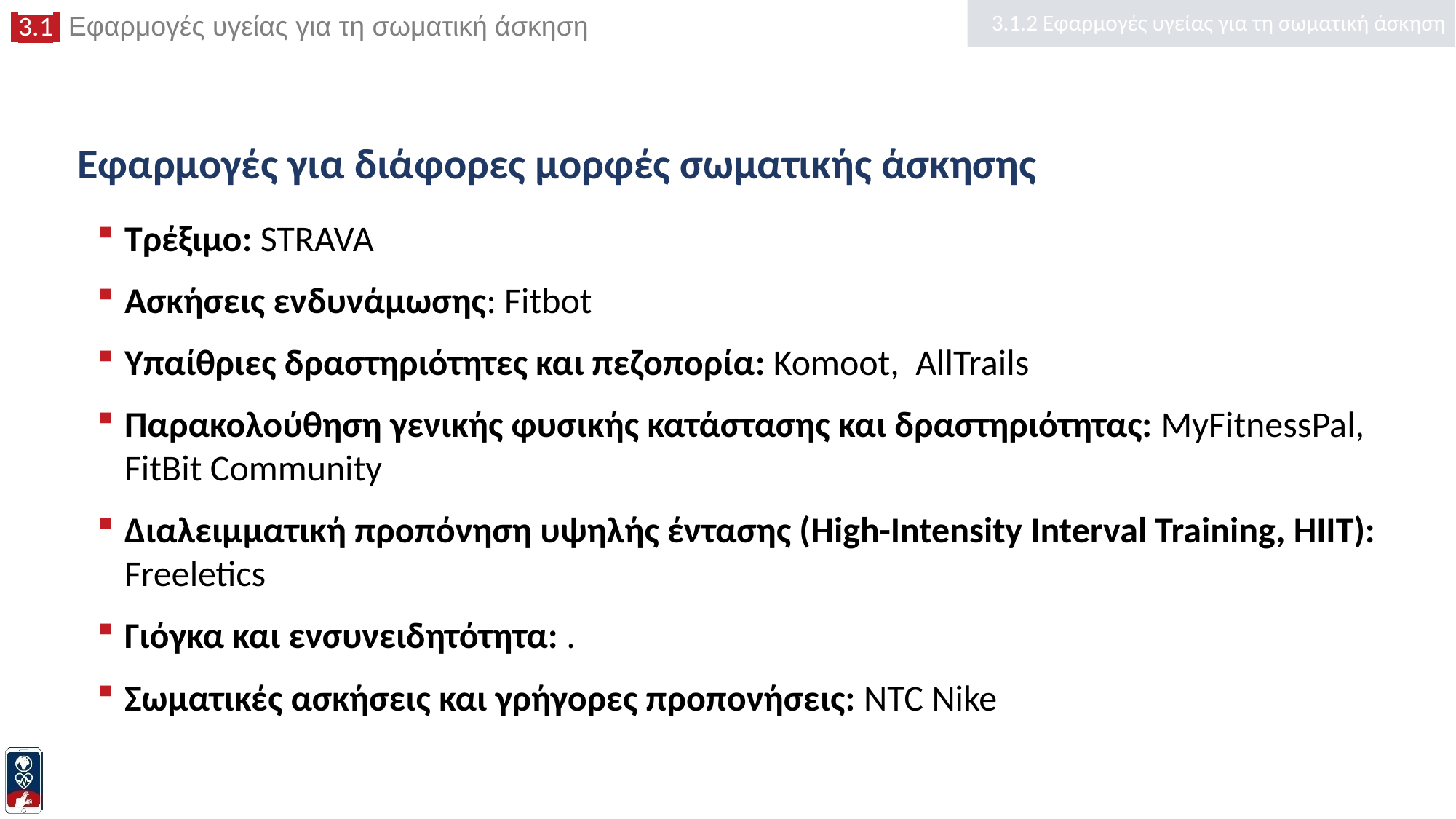

3.1.2 Εφαρμογές υγείας για τη σωματική άσκηση
# Εφαρμογές για διάφορες μορφές σωματικής άσκησης
Τρέξιμο: STRAVA
Ασκήσεις ενδυνάμωσης: Fitbot
Υπαίθριες δραστηριότητες και πεζοπορία: Komoot,  AllTrails
Παρακολούθηση γενικής φυσικής κατάστασης και δραστηριότητας: MyFitnessPal, FitBit Community
Διαλειμματική προπόνηση υψηλής έντασης (High-Intensity Interval Training, HIIT): Freeletics
Γιόγκα και ενσυνειδητότητα: .
Σωματικές ασκήσεις και γρήγορες προπονήσεις: NTC Nike